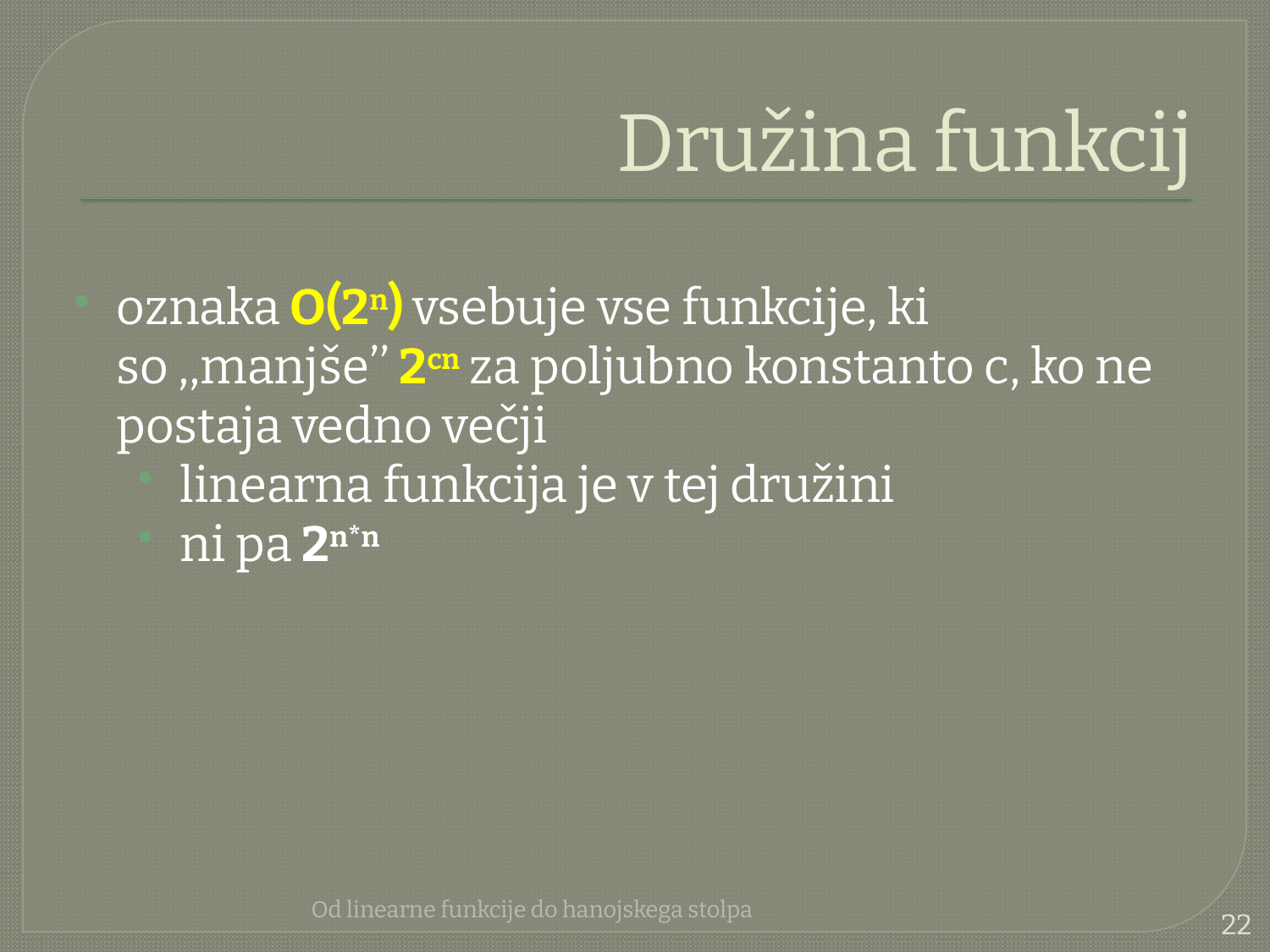

# Družina funkcij

oznaka O(2n) vsebuje vse funkcije, ki so ,,manjše’’ 2cn za poljubno konstanto c, ko ne postaja vedno večji
linearna funkcija je v tej družini
ni pa 2n*n

Od linearne funkcije do hanojskega stolpa
22